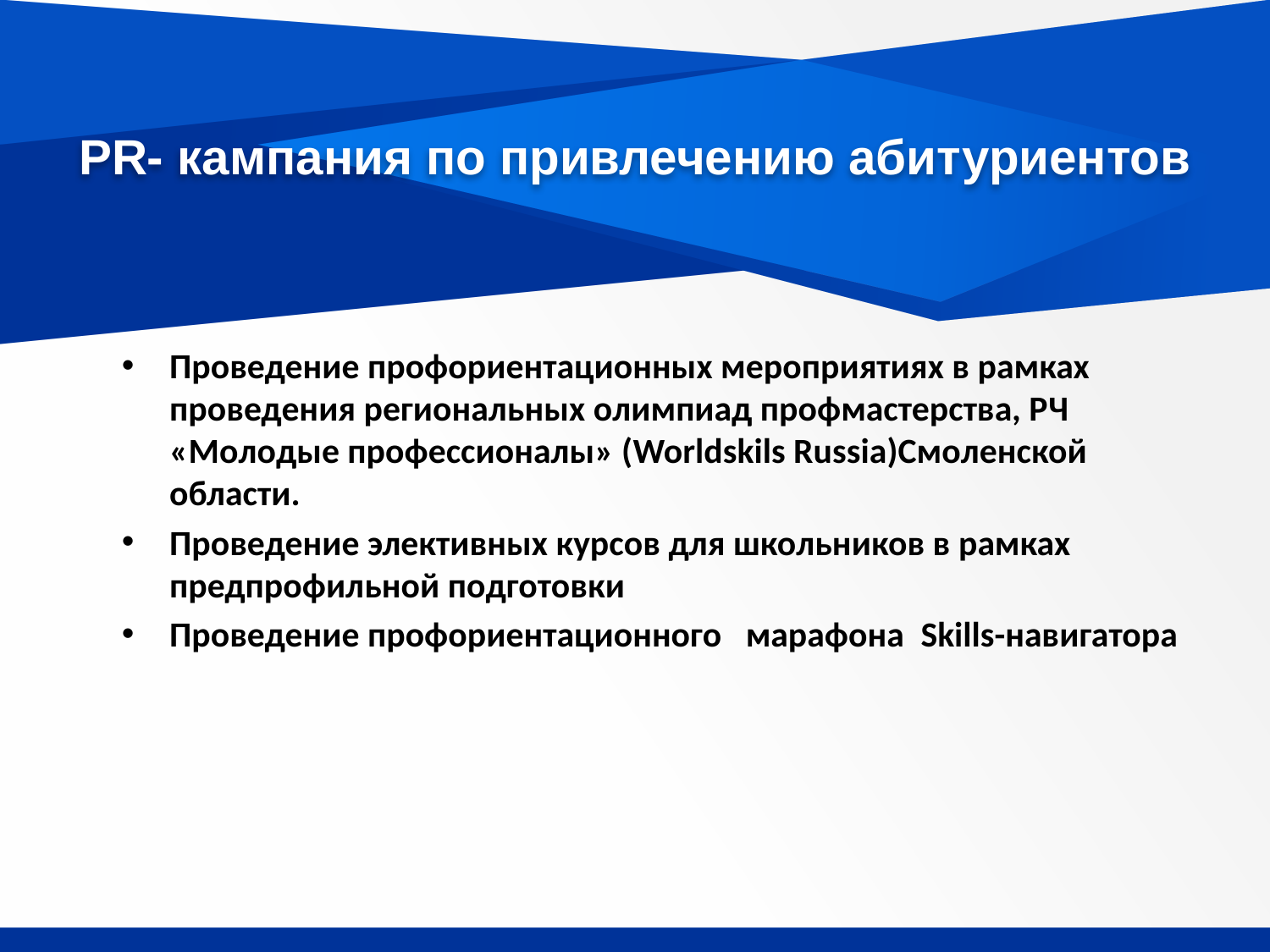

# PR- кампания по привлечению абитуриентов
Проведение профориентационных мероприятиях в рамках проведения региональных олимпиад профмастерства, РЧ  «Молодые профессионалы» (Worldskils Russia)Смоленской области.
Проведение элективных курсов для школьников в рамках предпрофильной подготовки
Проведение профориентационного   марафона  Skills-навигатора